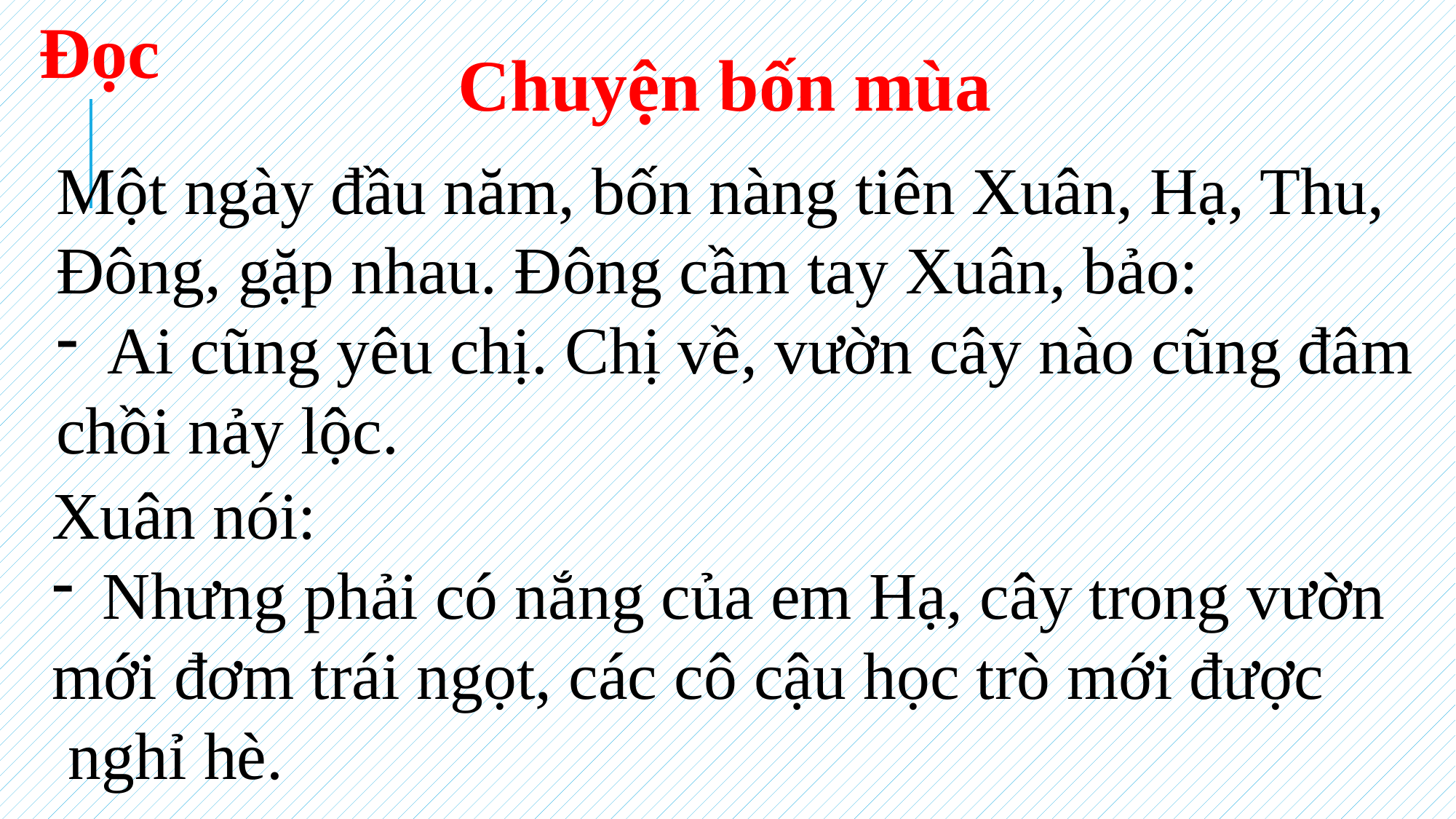

Đọc
Chuyện bốn mùa
Một ngày đầu năm, bốn nàng tiên Xuân, Hạ, Thu, Đông, gặp nhau. Đông cầm tay Xuân, bảo:
 Ai cũng yêu chị. Chị về, vườn cây nào cũng đâm
chồi nảy lộc.
Xuân nói:
 Nhưng phải có nắng của em Hạ, cây trong vườn
mới đơm trái ngọt, các cô cậu học trò mới được
 nghỉ hè.